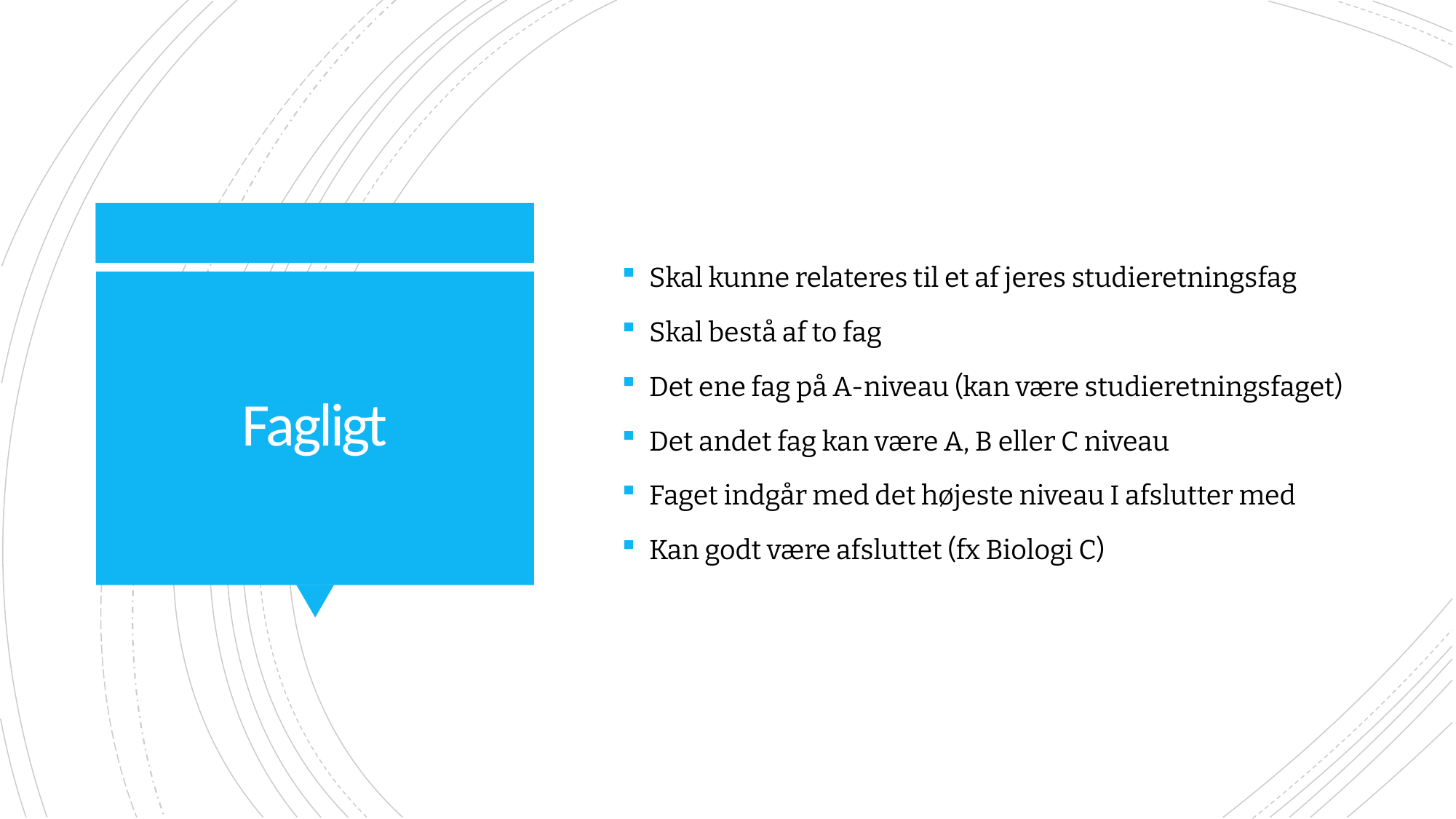

Skal kunne relateres til et af jeres studieretningsfag
Skal bestå af to fag
Det ene fag på A-niveau (kan være studieretningsfaget)
Det andet fag kan være A, B eller C niveau
Faget indgår med det højeste niveau I afslutter med
Kan godt være afsluttet (fx Biologi C)
# Fagligt